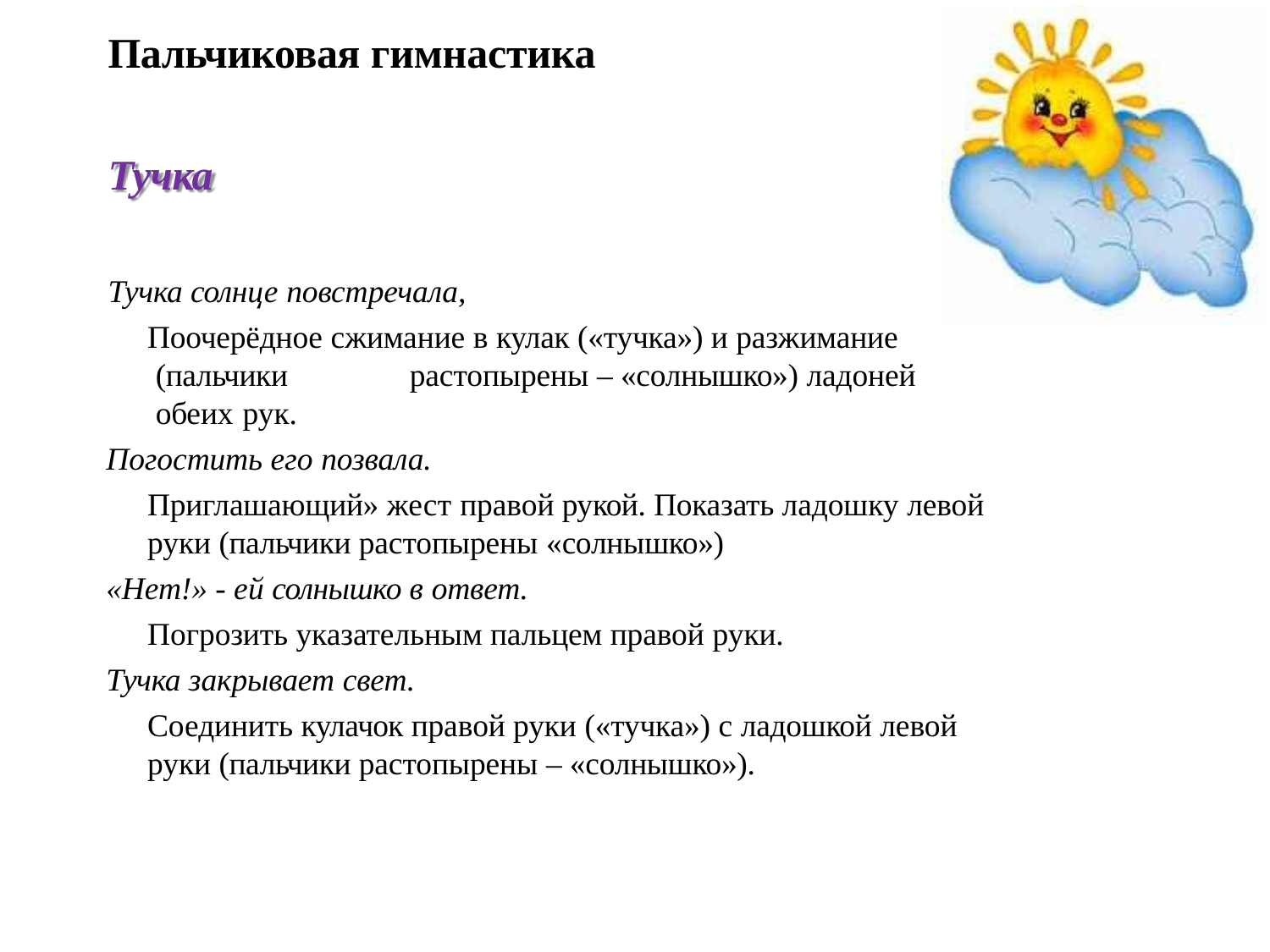

# Пальчиковая гимнастика
Тучка

Тучка солнце повстречала,
Поочерёдное сжимание в кулак («тучка») и разжимание  (пальчики	растопырены – «солнышко») ладоней обеих рук.
Погостить его позвала.
Приглашающий» жест правой рукой. Показать ладошку левой
руки (пальчики растопырены «солнышко»)
«Нет!» - ей солнышко в ответ.
Погрозить указательным пальцем правой руки.
Тучка закрывает свет.
Соединить кулачок правой руки («тучка») с ладошкой левой
руки (пальчики растопырены – «солнышко»).